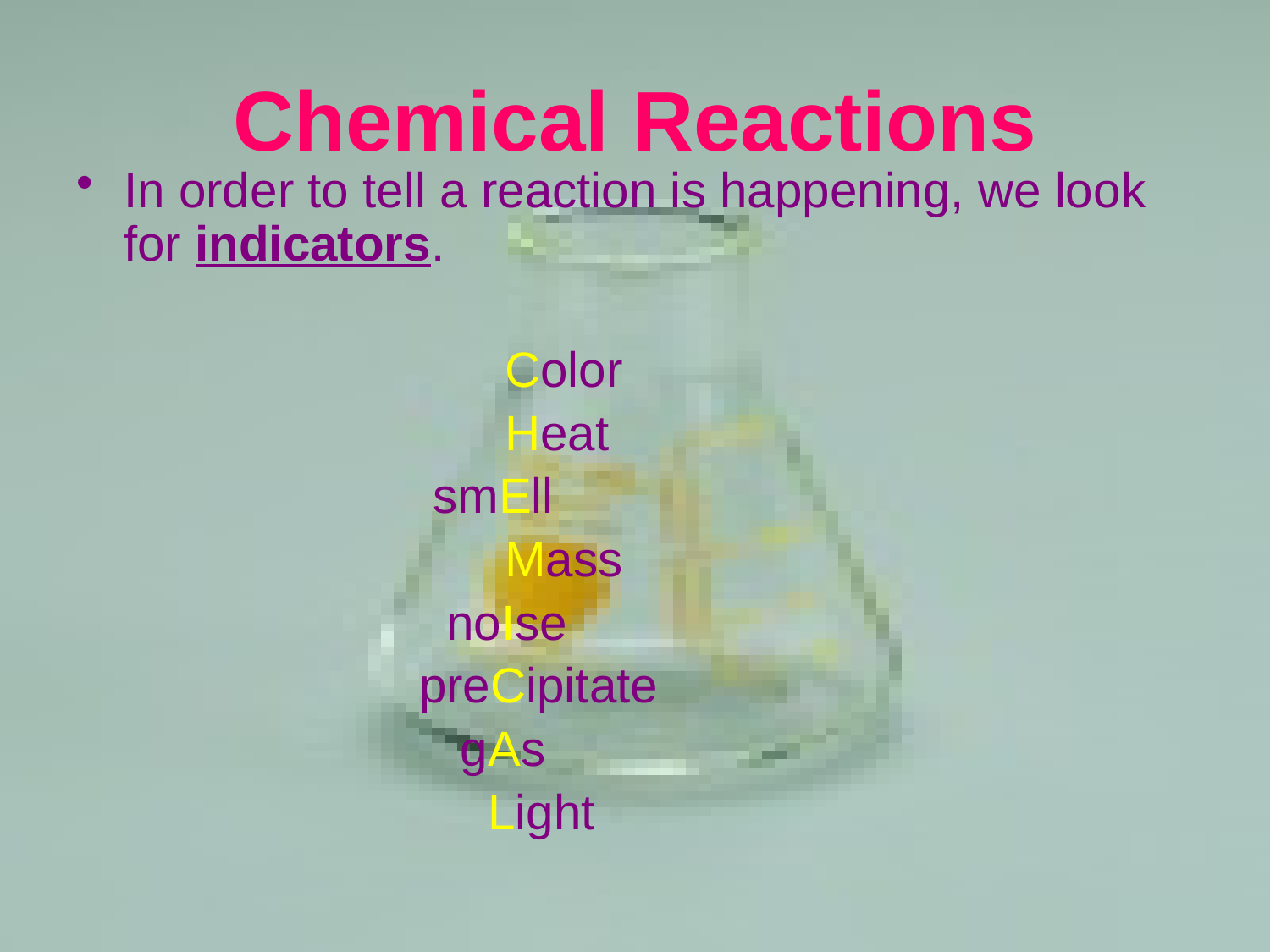

# Chemical Reactions
In order to tell a reaction is happening, we look for indicators.

				Color
				Heat
			    smEll
		          	Mass
			     noIse
			   preCipitate
			      gAs
			        Light